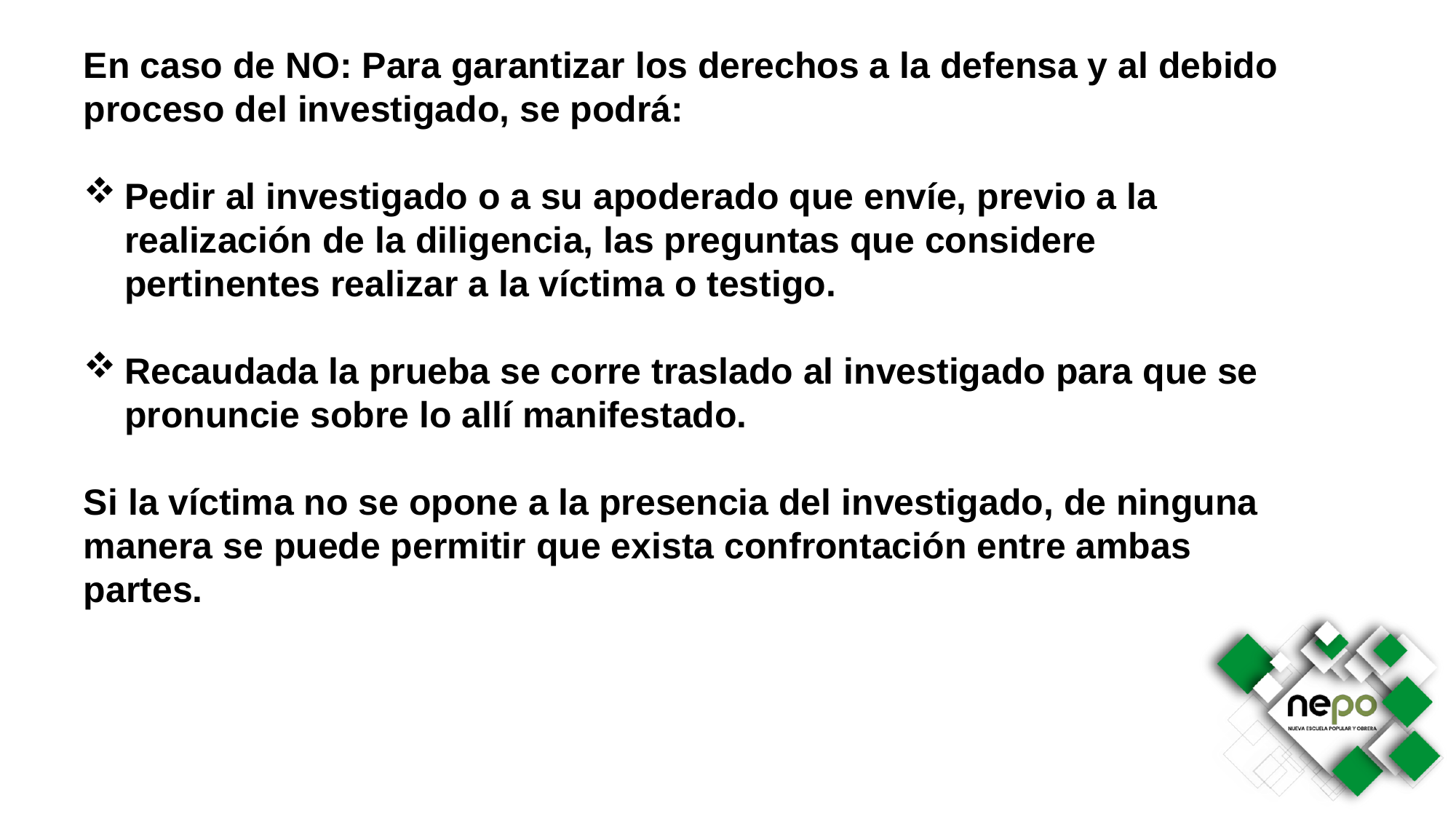

En caso de NO: Para garantizar los derechos a la defensa y al debido proceso del investigado, se podrá:

Pedir al investigado o a su apoderado que envíe, previo a la realización de la diligencia, las preguntas que considere pertinentes realizar a la víctima o testigo.

Recaudada la prueba se corre traslado al investigado para que se pronuncie sobre lo allí manifestado.

Si la víctima no se opone a la presencia del investigado, de ninguna manera se puede permitir que exista confrontación entre ambas partes.